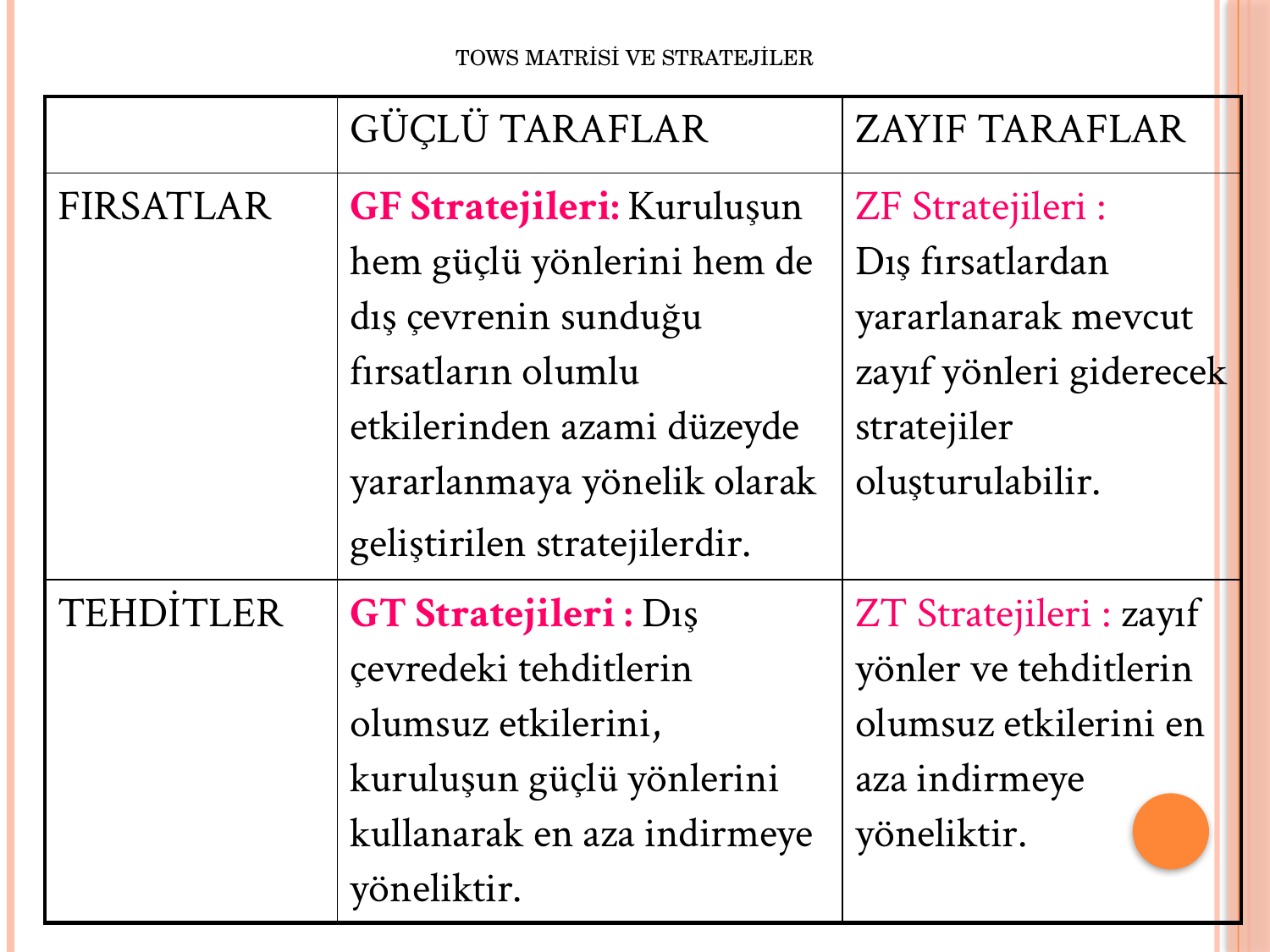

TOWS MATRİSİ VE STRATEJİLER
|  | GÜÇLÜ TARAFLAR | ZAYIF TARAFLAR |
| --- | --- | --- |
| FIRSATLAR | GF Stratejileri: Kuruluşun hem güçlü yönlerini hem de dış çevrenin sunduğu fırsatların olumlu etkilerinden azami düzeyde yararlanmaya yönelik olarak geliştirilen stratejilerdir. | ZF Stratejileri : Dış fırsatlardan yararlanarak mevcut zayıf yönleri giderecek stratejiler oluşturulabilir. |
| TEHDİTLER | GT Stratejileri : Dış çevredeki tehditlerin olumsuz etkilerini, kuruluşun güçlü yönlerini kullanarak en aza indirmeye yöneliktir. | ZT Stratejileri : zayıf yönler ve tehditlerin olumsuz etkilerini en aza indirmeye yöneliktir. |